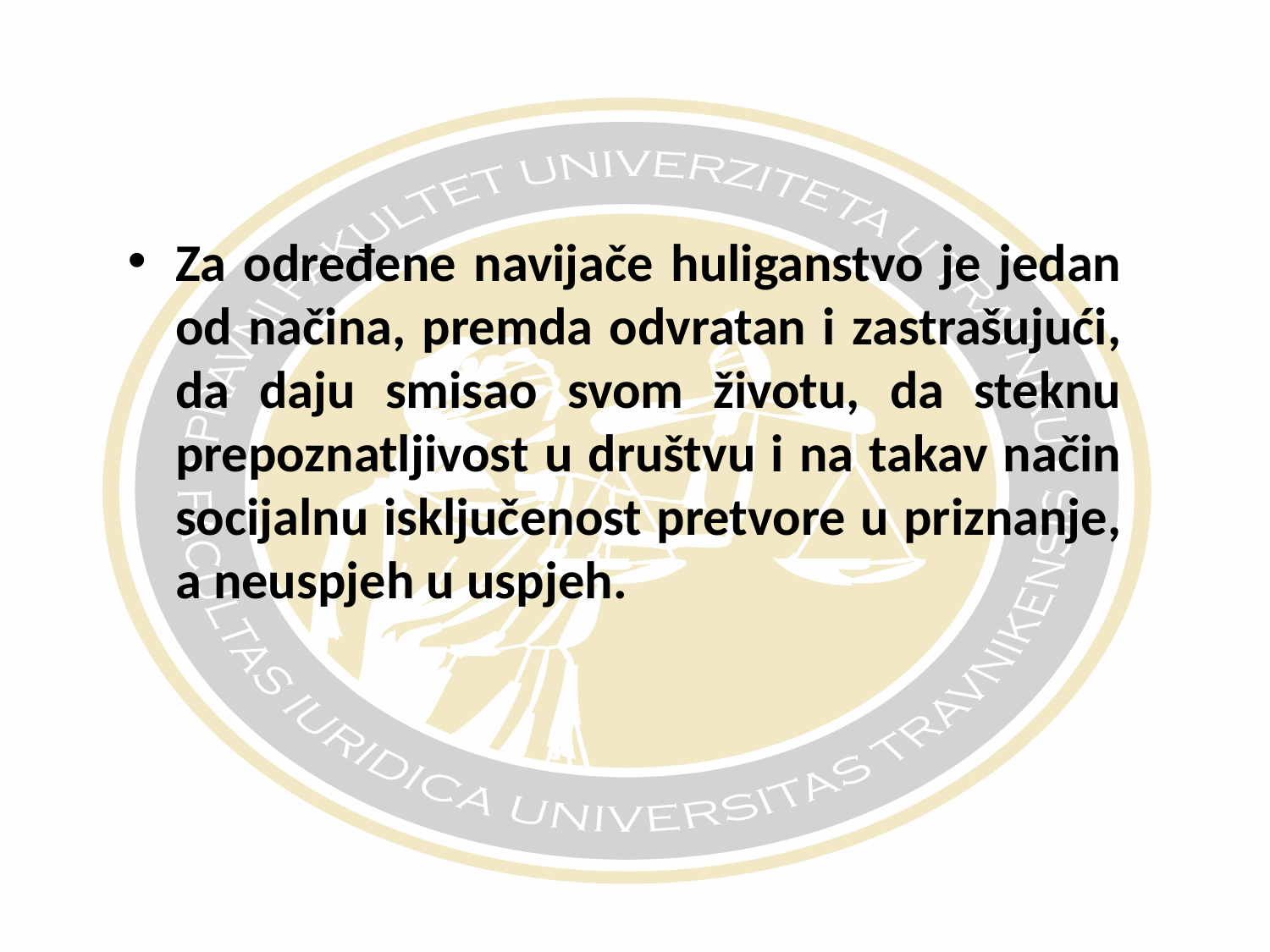

#
Za određene navijače huliganstvo je jedan od načina, premda odvratan i zastrašujući, da daju smisao svom životu, da steknu prepoznatljivost u društvu i na takav način socijalnu isključenost pretvore u priznanje, a neuspjeh u uspjeh.